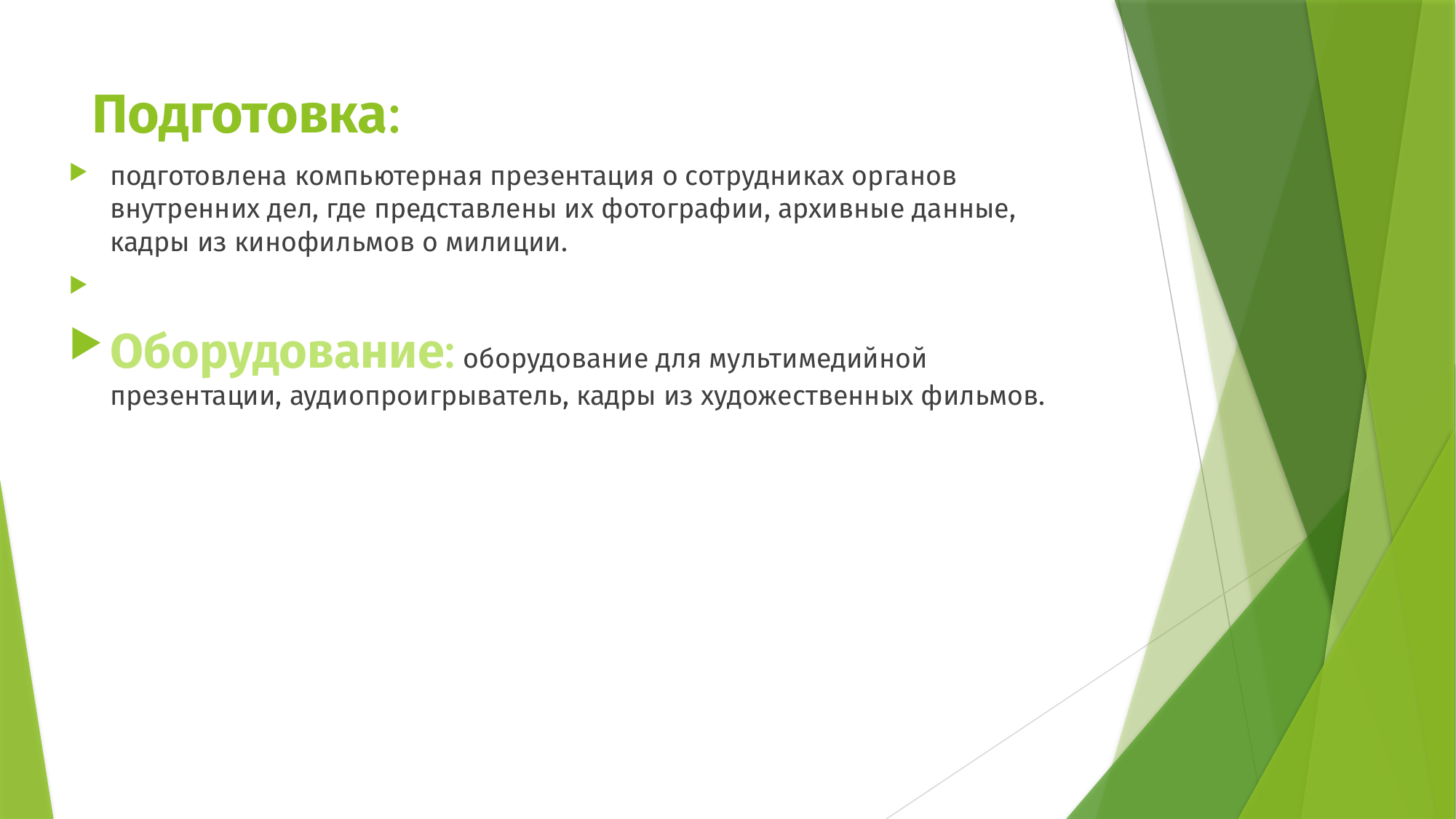

# Подготовка:
подготовлена компьютерная презентация о сотрудниках органов внутренних дел, где представлены их фотографии, архивные данные, кадры из кинофильмов о милиции.

Оборудование: оборудование для мультимедийной презентации, аудиопроигрыватель, кадры из художественных фильмов.